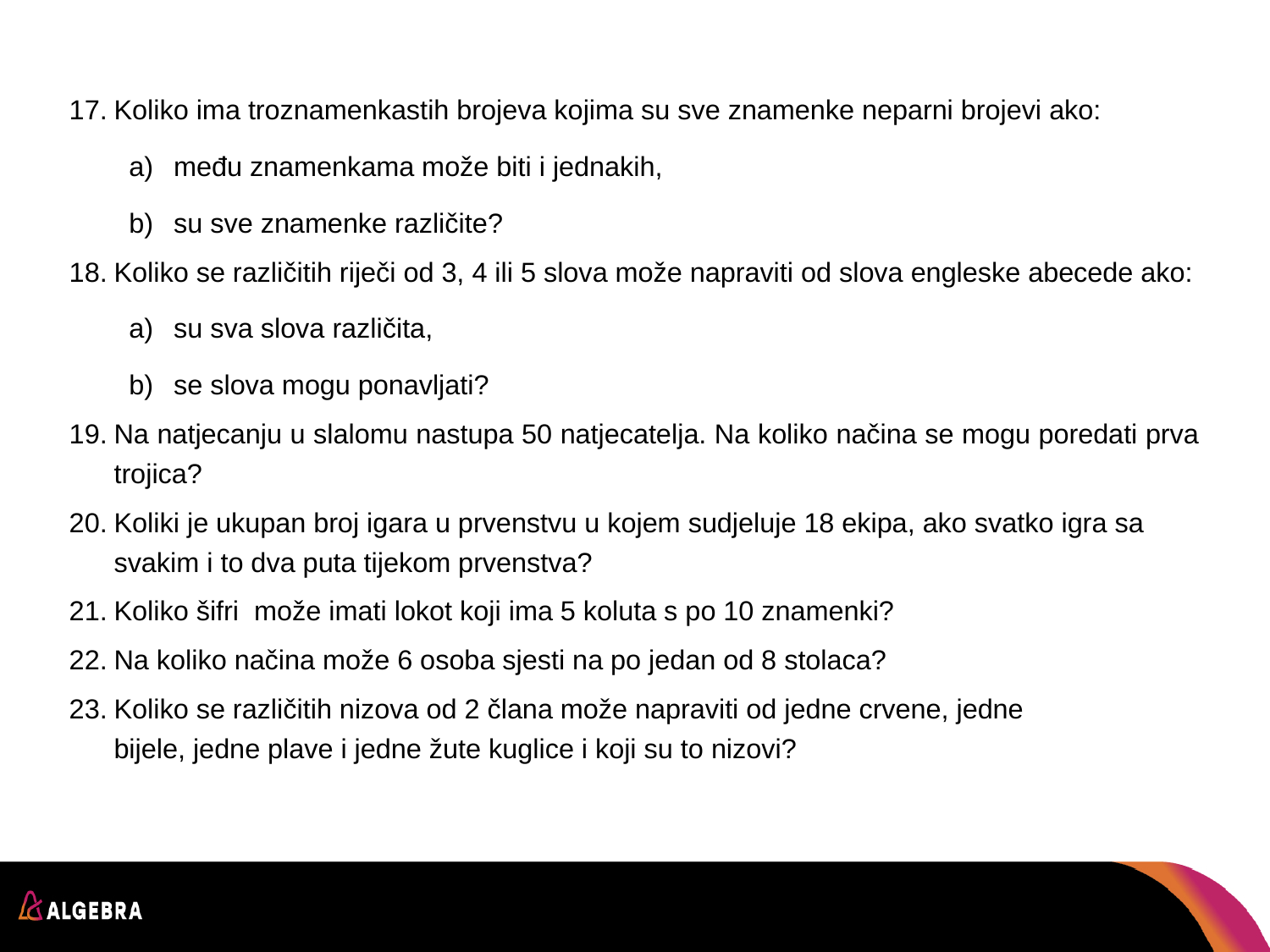

Koliko ima troznamenkastih brojeva kojima su sve znamenke neparni brojevi ako:
među znamenkama može biti i jednakih,
su sve znamenke različite?
Koliko se različitih riječi od 3, 4 ili 5 slova može napraviti od slova engleske abecede ako:
su sva slova različita,
se slova mogu ponavljati?
Na natjecanju u slalomu nastupa 50 natjecatelja. Na koliko načina se mogu poredati prva trojica?
Koliki je ukupan broj igara u prvenstvu u kojem sudjeluje 18 ekipa, ako svatko igra sa svakim i to dva puta tijekom prvenstva?
Koliko šifri  može imati lokot koji ima 5 koluta s po 10 znamenki?
Na koliko načina može 6 osoba sjesti na po jedan od 8 stolaca?
Koliko se različitih nizova od 2 člana može napraviti od jedne crvene, jedne
bijele, jedne plave i jedne žute kuglice i koji su to nizovi?